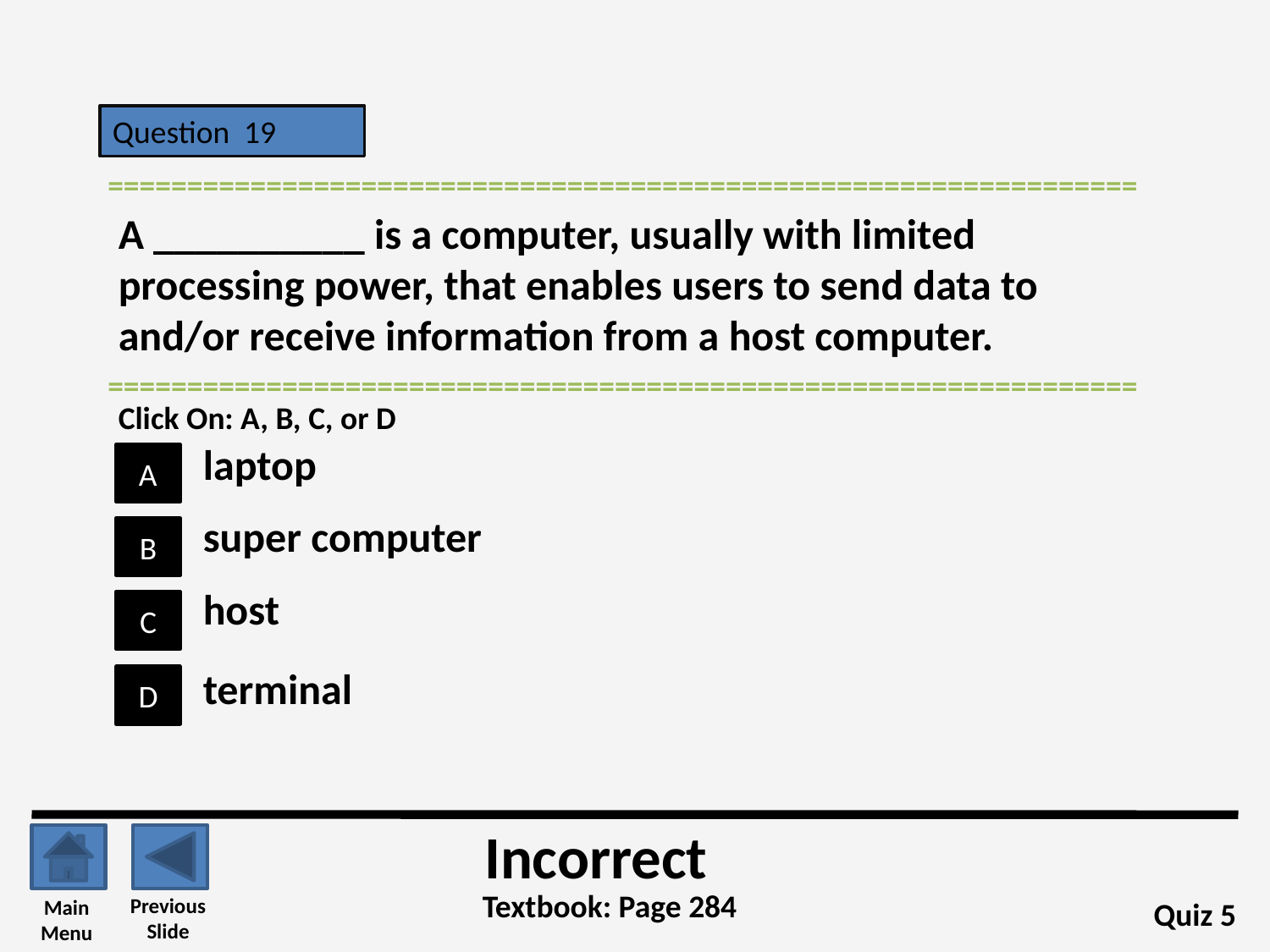

Question  19
=================================================================
A __________ is a computer, usually with limited processing power, that enables users to send data to and/or receive information from a host computer.
=================================================================
Click On: A, B, C, or D

laptop
A
super computer
B
host
C
terminal
D
Incorrect

Textbook: Page 284
Previous
Slide
Main
Menu
Quiz 5